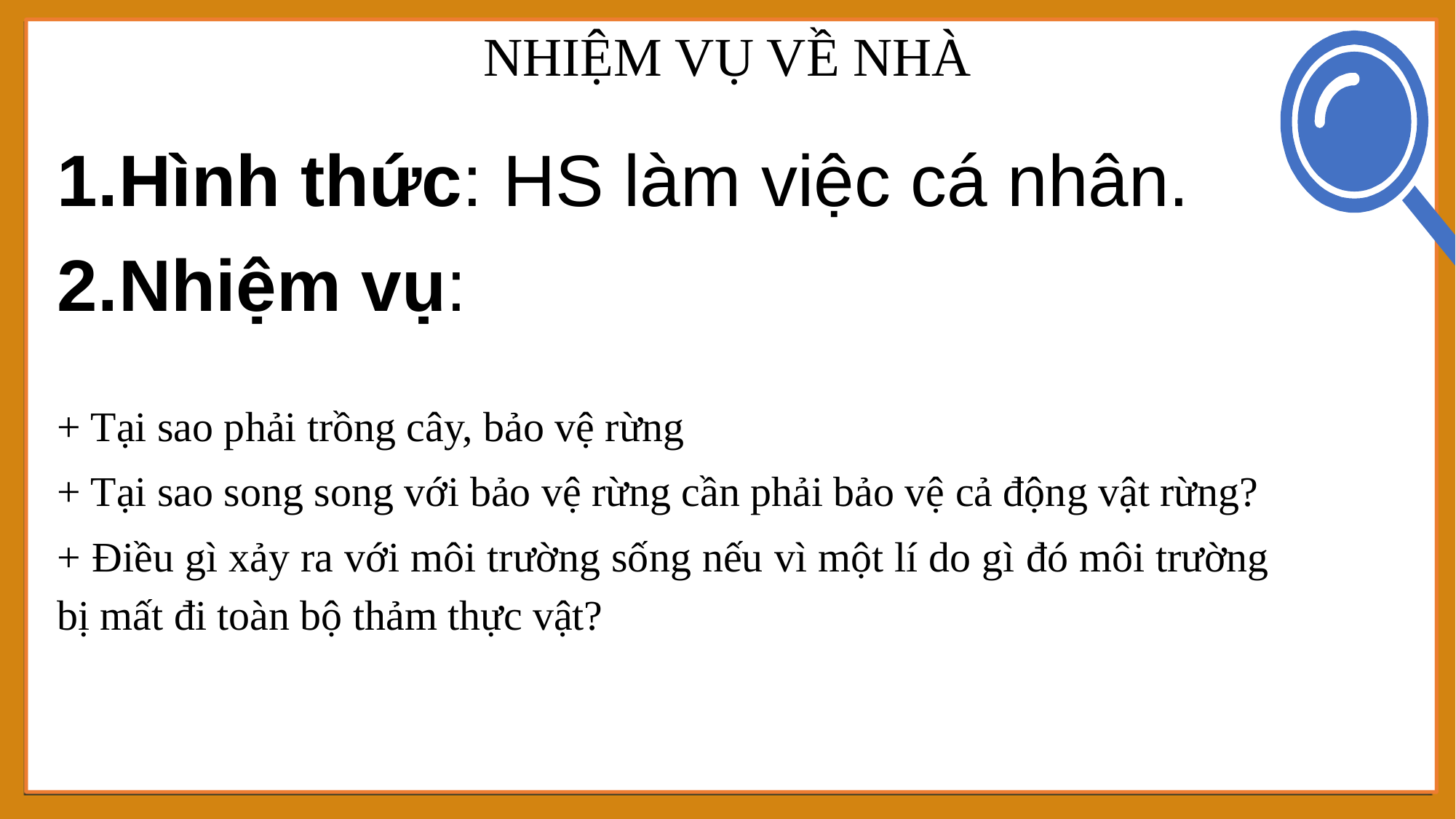

NHIỆM VỤ VỀ NHÀ

Hình thức: HS làm việc cá nhân.
Nhiệm vụ:

+ Tại sao phải trồng cây, bảo vệ rừng
+ Tại sao song song với bảo vệ rừng cần phải bảo vệ cả động vật rừng?
+ Điều gì xảy ra với môi trường sống nếu vì một lí do gì đó môi trường bị mất đi toàn bộ thảm thực vật?